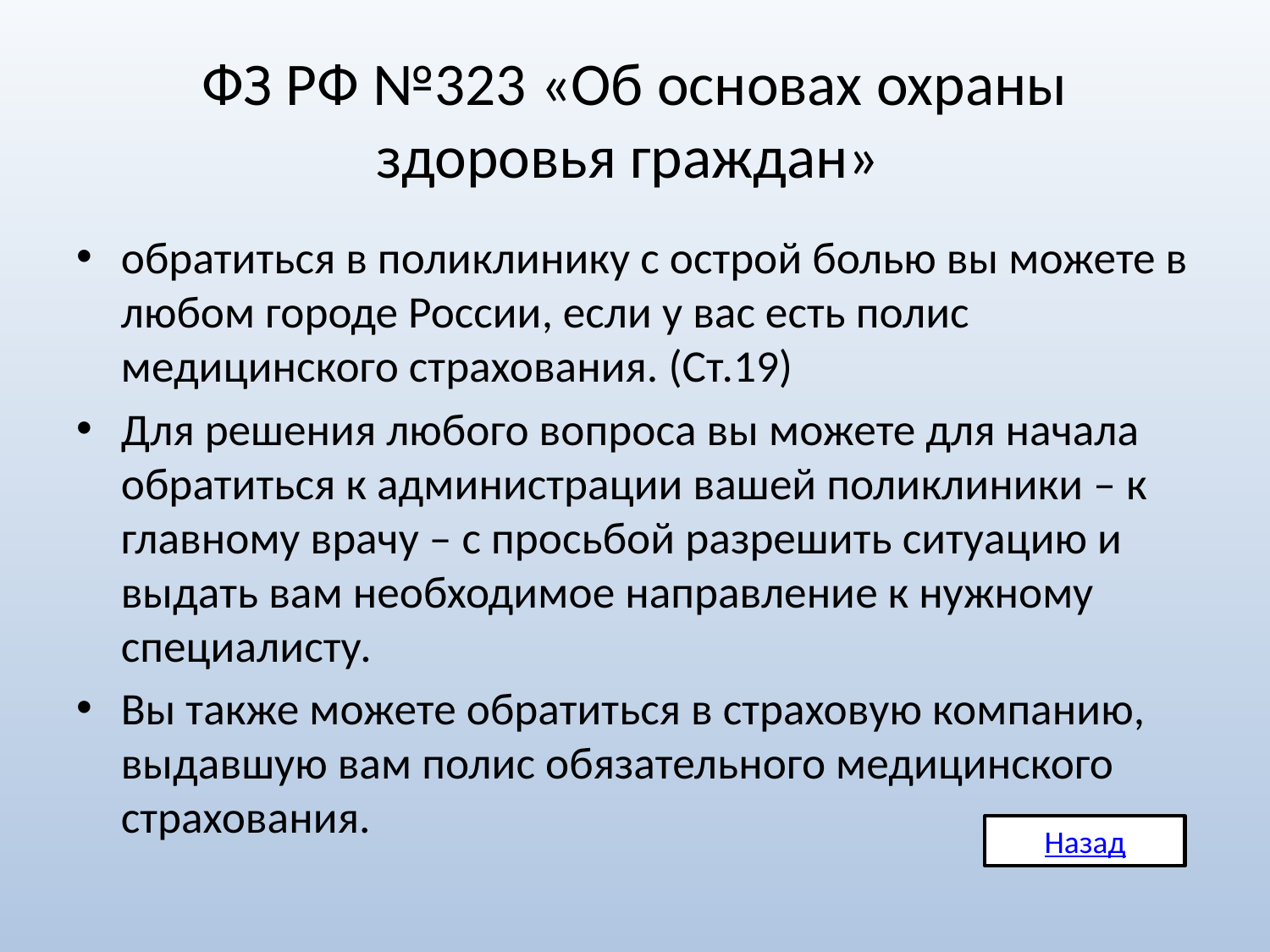

# ФЗ РФ №323 «Об основах охраны здоровья граждан»
обратиться в поликлинику с острой болью вы можете в любом городе России, если у вас есть полис медицинского страхования. (Ст.19)
Для решения любого вопроса вы можете для начала обратиться к администрации вашей поликлиники – к главному врачу – с просьбой разрешить ситуацию и выдать вам необходимое направление к нужному специалисту.
Вы также можете обратиться в страховую компанию, выдавшую вам полис обязательного медицинского страхования.

Назад